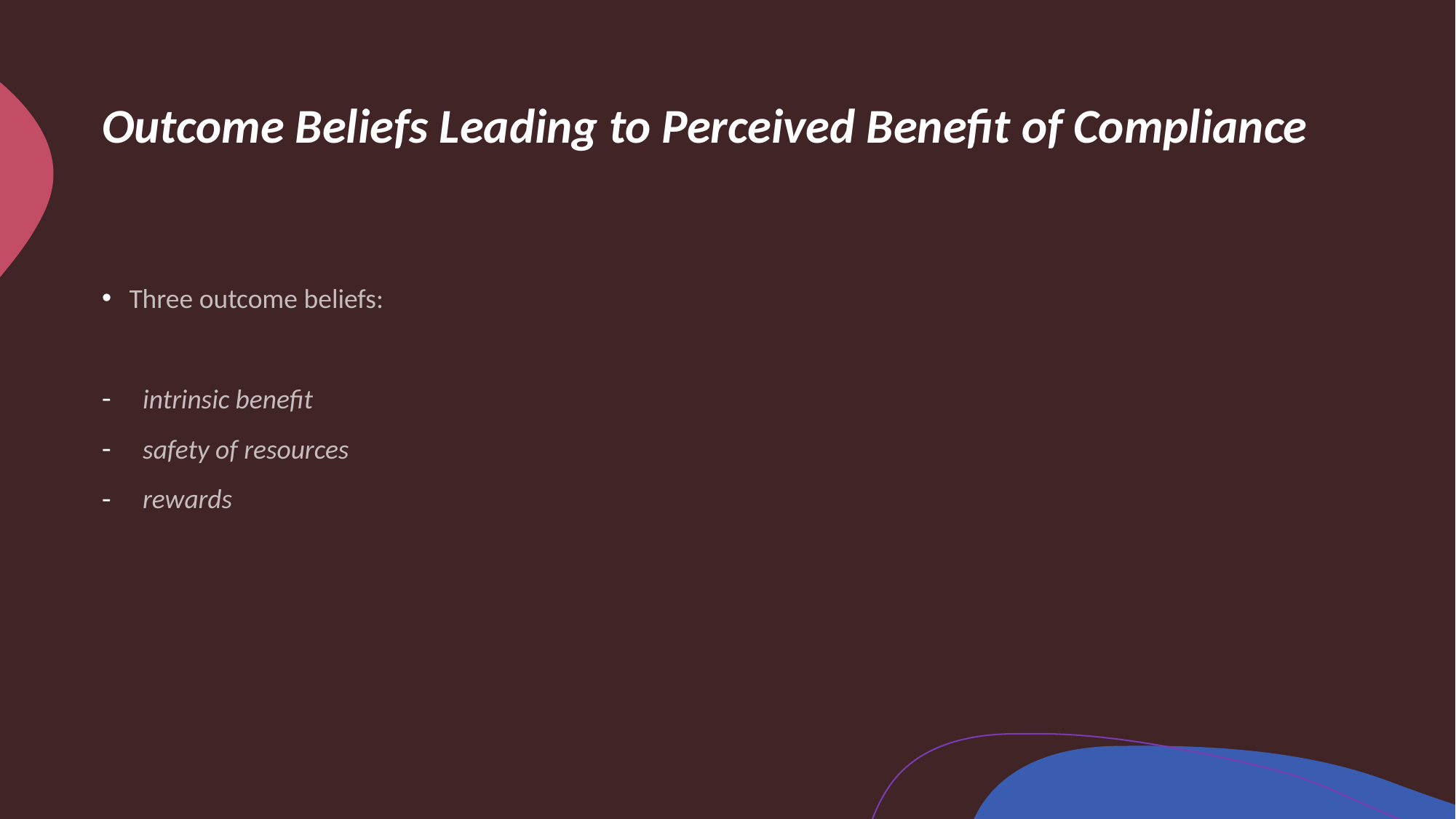

# Outcome Beliefs Leading to Perceived Benefit of Compliance
Three outcome beliefs:

intrinsic benefit
safety of resources
rewards